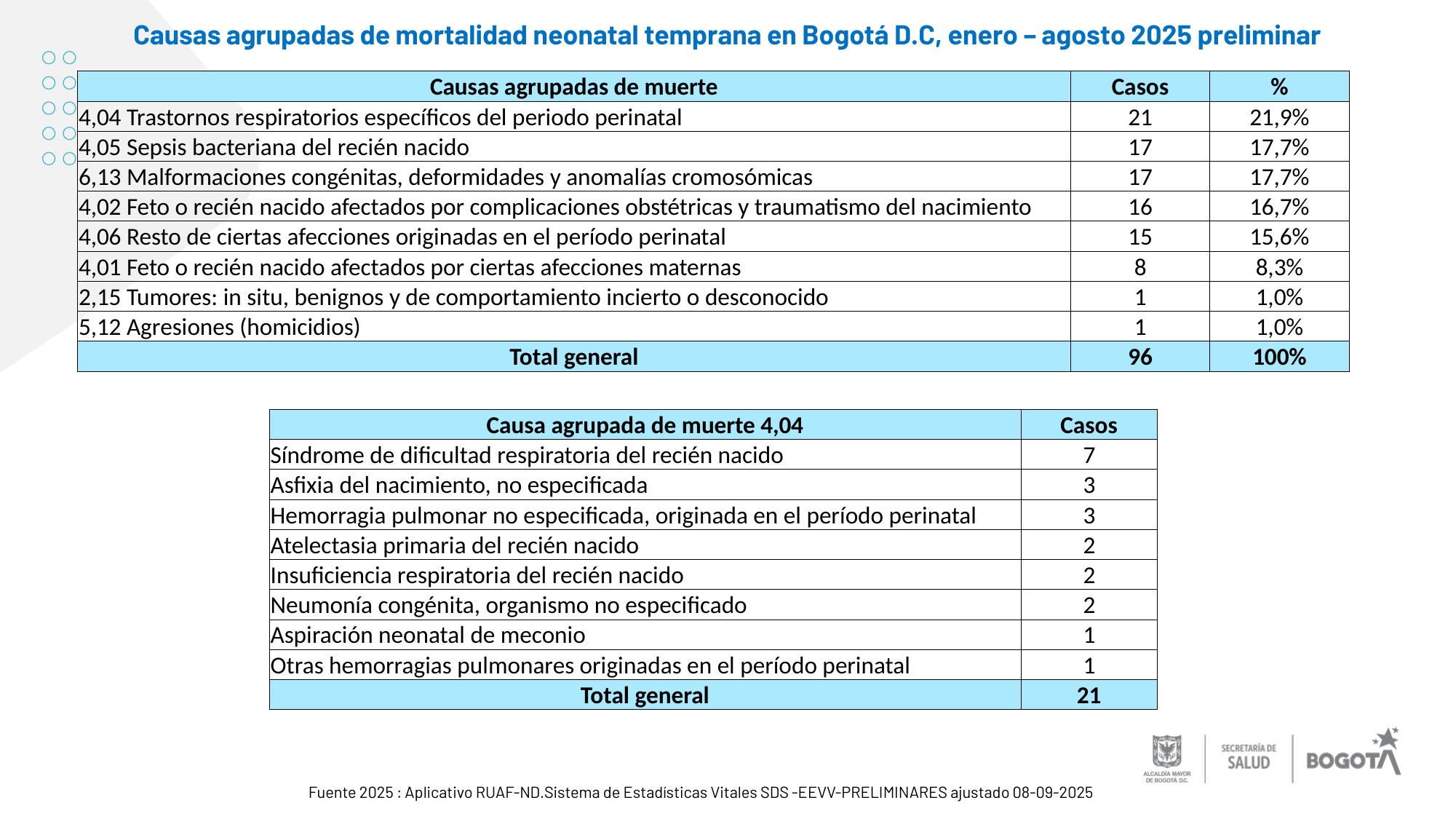

Causas agrupadas de mortalidad neonatal temprana en Bogotá D.C, enero – agosto 2025 preliminar
| Causas agrupadas de muerte | Casos | % |
| --- | --- | --- |
| 4,04 Trastornos respiratorios específicos del periodo perinatal | 21 | 21,9% |
| 4,05 Sepsis bacteriana del recién nacido | 17 | 17,7% |
| 6,13 Malformaciones congénitas, deformidades y anomalías cromosómicas | 17 | 17,7% |
| 4,02 Feto o recién nacido afectados por complicaciones obstétricas y traumatismo del nacimiento | 16 | 16,7% |
| 4,06 Resto de ciertas afecciones originadas en el período perinatal | 15 | 15,6% |
| 4,01 Feto o recién nacido afectados por ciertas afecciones maternas | 8 | 8,3% |
| 2,15 Tumores: in situ, benignos y de comportamiento incierto o desconocido | 1 | 1,0% |
| 5,12 Agresiones (homicidios) | 1 | 1,0% |
| Total general | 96 | 100% |
| Causa agrupada de muerte 4,04 | Casos |
| --- | --- |
| Síndrome de dificultad respiratoria del recién nacido | 7 |
| Asfixia del nacimiento, no especificada | 3 |
| Hemorragia pulmonar no especificada, originada en el período perinatal | 3 |
| Atelectasia primaria del recién nacido | 2 |
| Insuficiencia respiratoria del recién nacido | 2 |
| Neumonía congénita, organismo no especificado | 2 |
| Aspiración neonatal de meconio | 1 |
| Otras hemorragias pulmonares originadas en el período perinatal | 1 |
| Total general | 21 |
Fuente 2025 : Aplicativo RUAF-ND.Sistema de Estadísticas Vitales SDS -EEVV-PRELIMINARES ajustado 08-09-2025